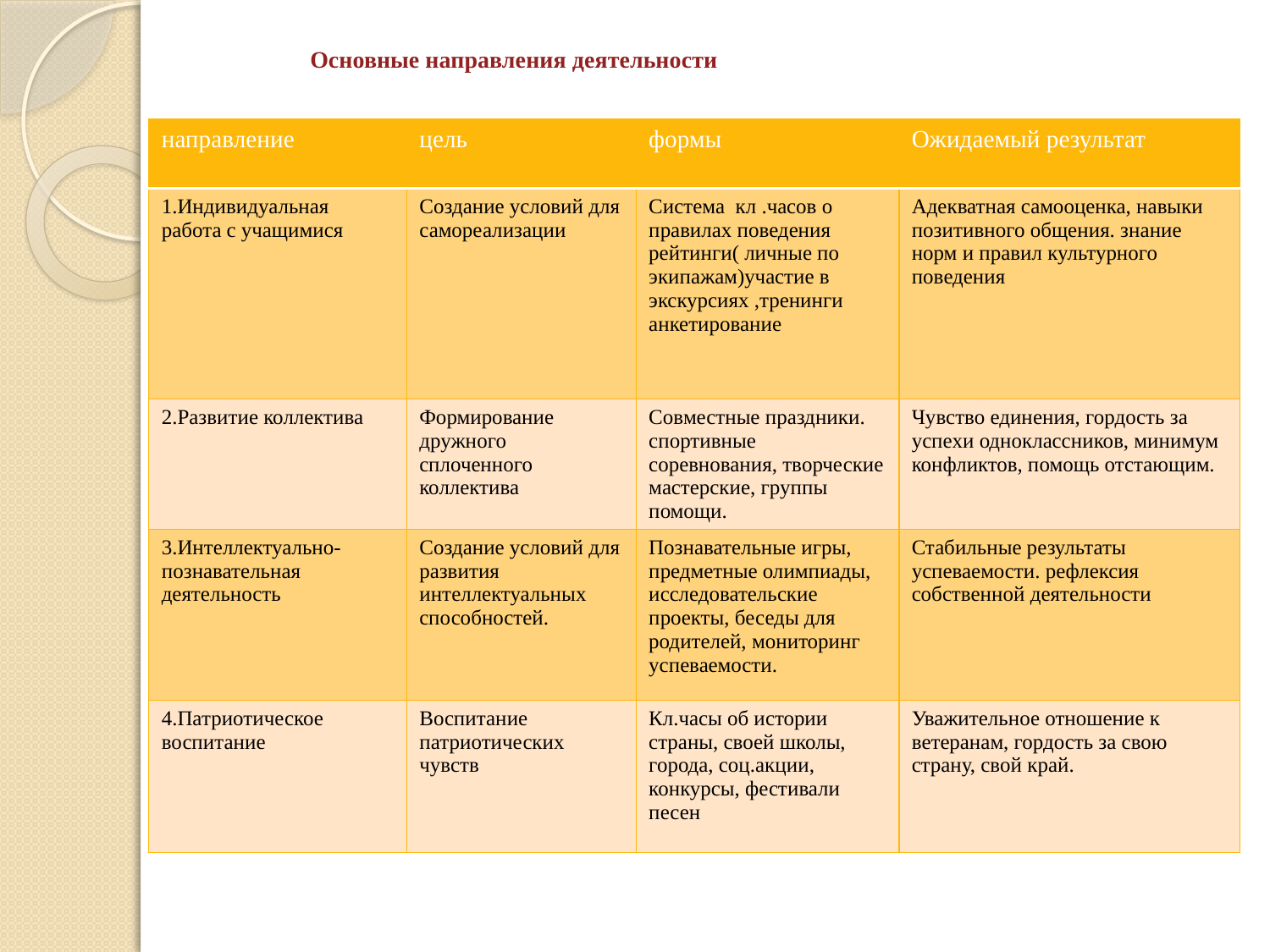

# Основные направления деятельности
| направление | цель | формы | Ожидаемый результат |
| --- | --- | --- | --- |
| 1.Индивидуальная работа с учащимися | Создание условий для самореализации | Система кл .часов о правилах поведения рейтинги( личные по экипажам)участие в экскурсиях ,тренинги анкетирование | Адекватная самооценка, навыки позитивного общения. знание норм и правил культурного поведения |
| 2.Развитие коллектива | Формирование дружного сплоченного коллектива | Совместные праздники. спортивные соревнования, творческие мастерские, группы помощи. | Чувство единения, гордость за успехи одноклассников, минимум конфликтов, помощь отстающим. |
| 3.Интеллектуально-познавательная деятельность | Создание условий для развития интеллектуальных способностей. | Познавательные игры, предметные олимпиады, исследовательские проекты, беседы для родителей, мониторинг успеваемости. | Стабильные результаты успеваемости. рефлексия собственной деятельности |
| 4.Патриотическое воспитание | Воспитание патриотических чувств | Кл.часы об истории страны, своей школы, города, соц.акции, конкурсы, фестивали песен | Уважительное отношение к ветеранам, гордость за свою страну, свой край. |